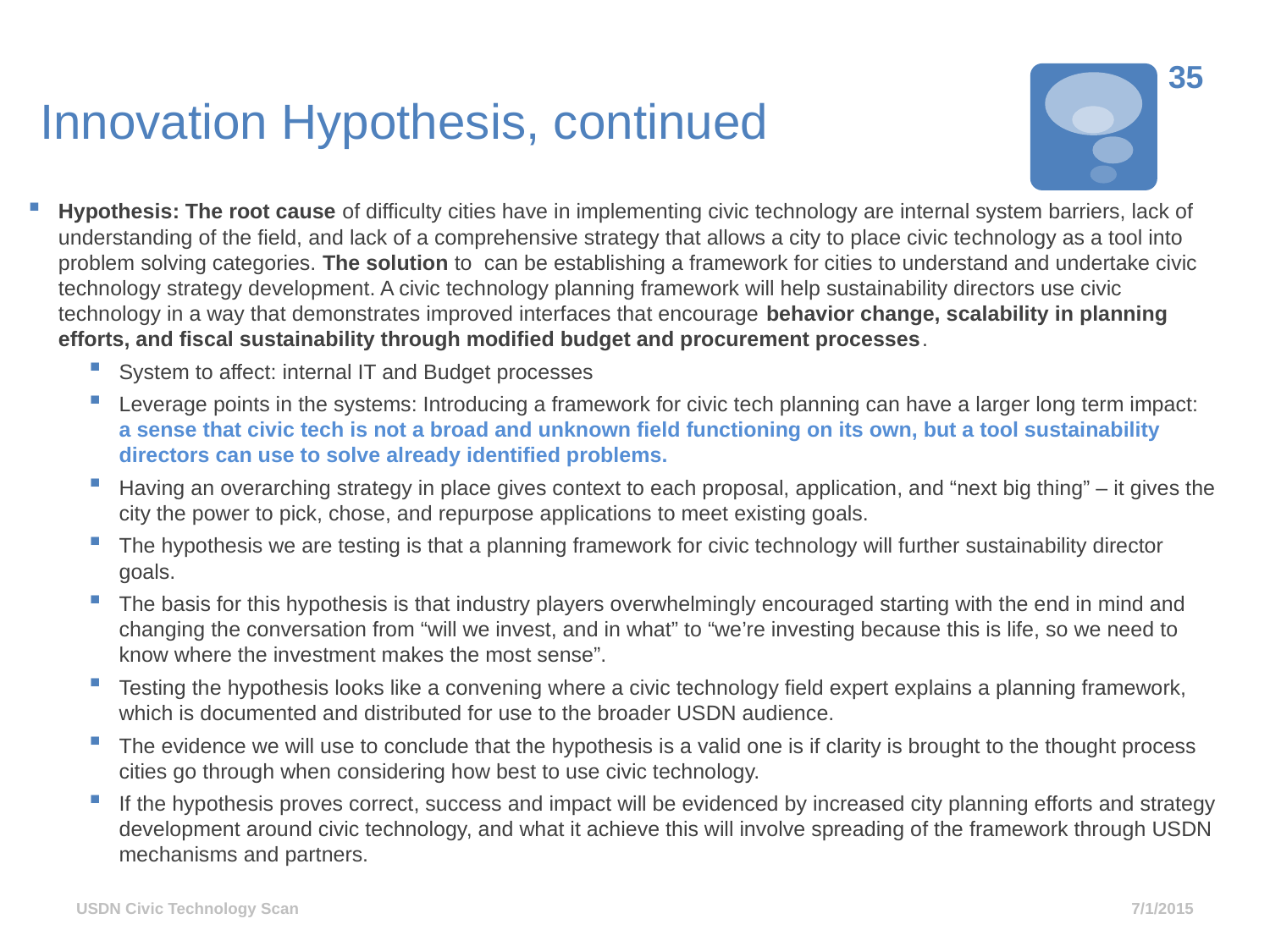

35
# Innovation Hypothesis, continued
Hypothesis: The root cause of difficulty cities have in implementing civic technology are internal system barriers, lack of understanding of the field, and lack of a comprehensive strategy that allows a city to place civic technology as a tool into problem solving categories. The solution to  can be establishing a framework for cities to understand and undertake civic technology strategy development. A civic technology planning framework will help sustainability directors use civic technology in a way that demonstrates improved interfaces that encourage behavior change, scalability in planning efforts, and fiscal sustainability through modified budget and procurement processes.
System to affect: internal IT and Budget processes
Leverage points in the systems: Introducing a framework for civic tech planning can have a larger long term impact: a sense that civic tech is not a broad and unknown field functioning on its own, but a tool sustainability directors can use to solve already identified problems.
Having an overarching strategy in place gives context to each proposal, application, and “next big thing” – it gives the city the power to pick, chose, and repurpose applications to meet existing goals.
The hypothesis we are testing is that a planning framework for civic technology will further sustainability director goals.
The basis for this hypothesis is that industry players overwhelmingly encouraged starting with the end in mind and changing the conversation from “will we invest, and in what” to “we’re investing because this is life, so we need to know where the investment makes the most sense”.
Testing the hypothesis looks like a convening where a civic technology field expert explains a planning framework, which is documented and distributed for use to the broader USDN audience.
The evidence we will use to conclude that the hypothesis is a valid one is if clarity is brought to the thought process cities go through when considering how best to use civic technology.
If the hypothesis proves correct, success and impact will be evidenced by increased city planning efforts and strategy development around civic technology, and what it achieve this will involve spreading of the framework through USDN mechanisms and partners.

USDN Civic Technology Scan
7/1/2015